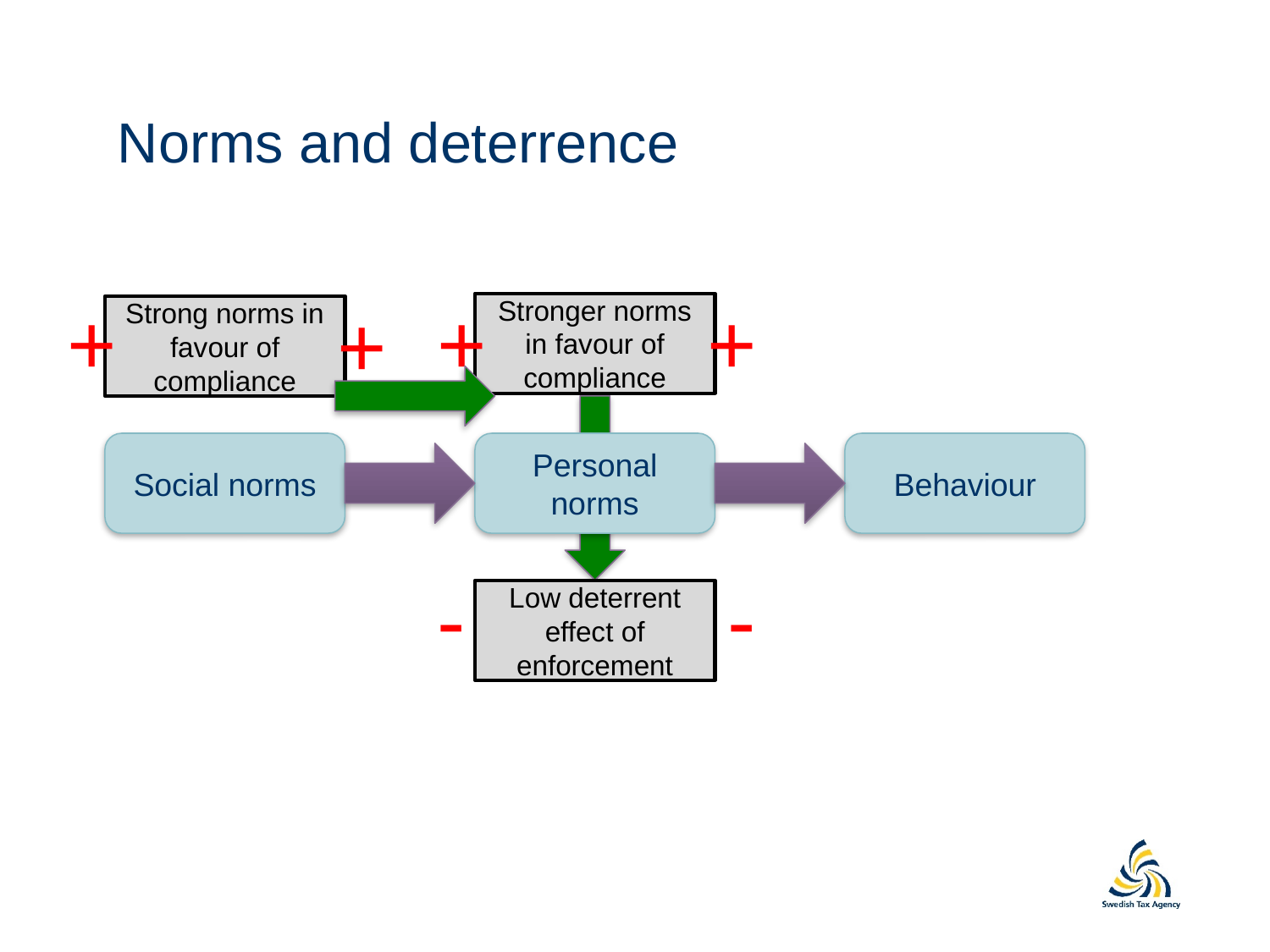

# Norms and deterrence
+
+
+
+
Stronger norms in favour of compliance
Strong norms in favour of compliance

Social norms
Personal norms
Behaviour

-
-
Low deterrent effect of enforcement